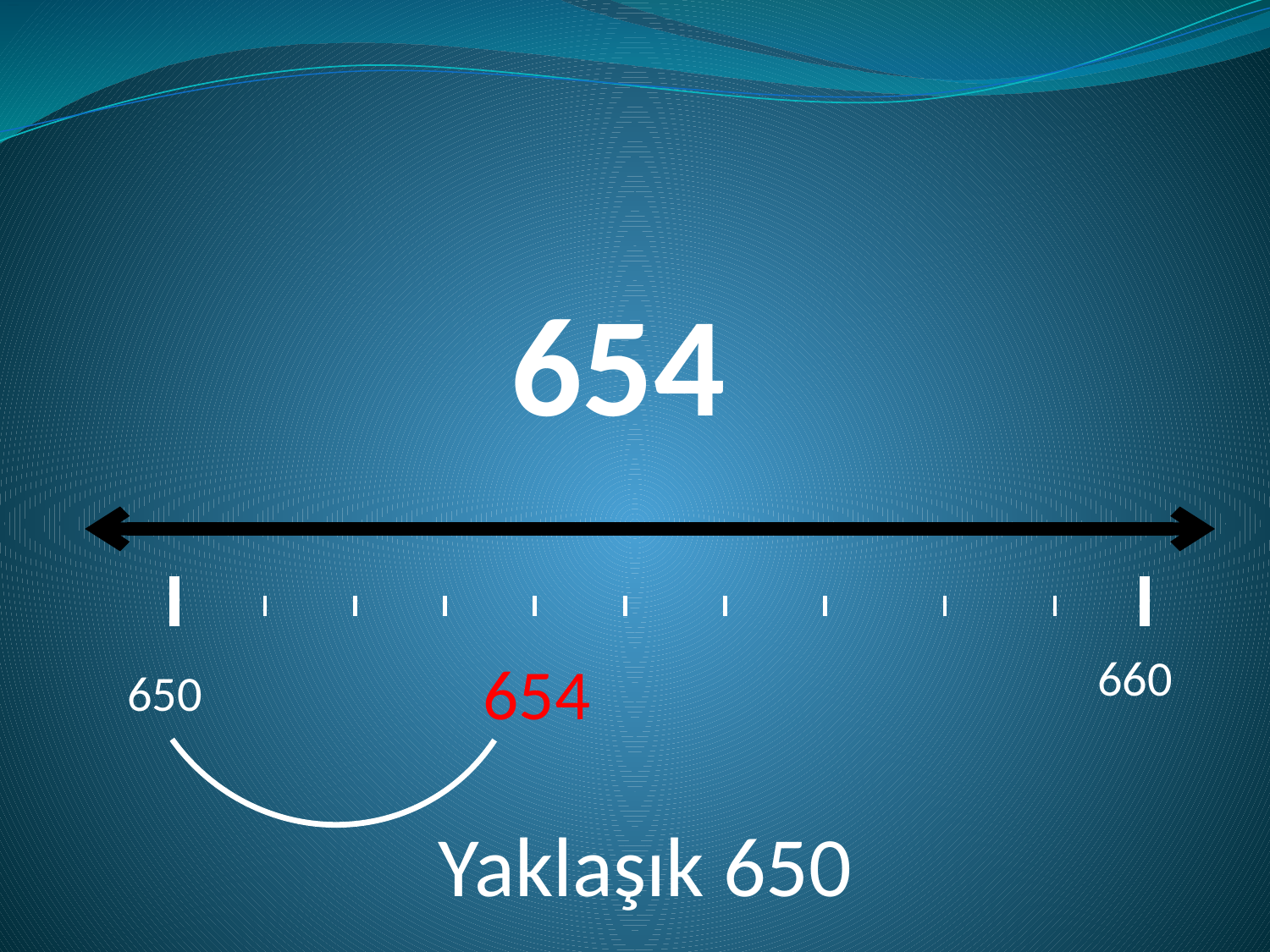

# 654

660
 654
650
Yaklaşık 650